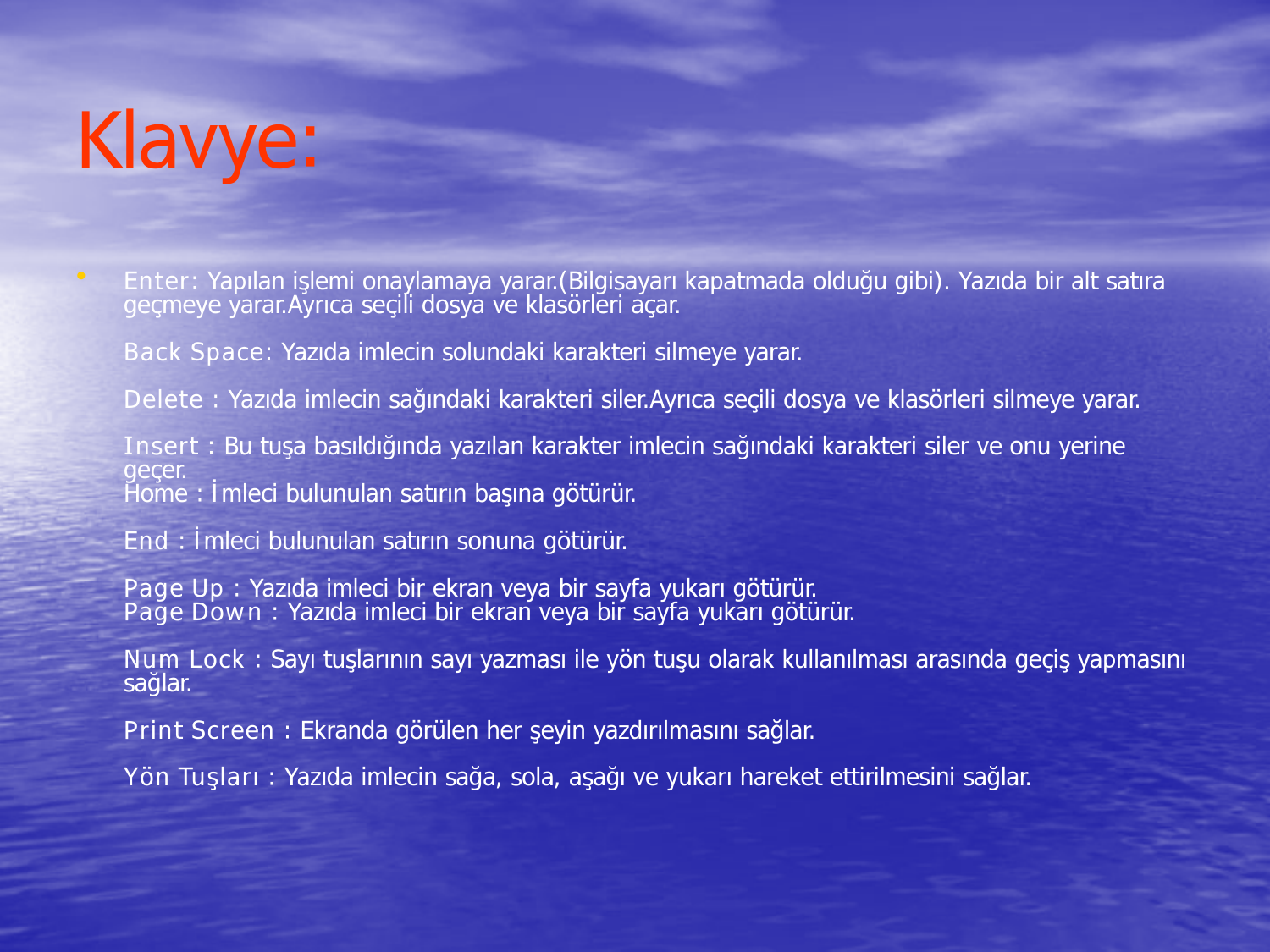

# Klavye:
Enter: Yapılan işlemi onaylamaya yarar.(Bilgisayarı kapatmada olduğu gibi). Yazıda bir alt satıra geçmeye yarar.Ayrıca seçili dosya ve klasörleri açar.
Back Space: Yazıda imlecin solundaki karakteri silmeye yarar.
Delete : Yazıda imlecin sağındaki karakteri siler.Ayrıca seçili dosya ve klasörleri silmeye yarar.
Insert : Bu tuşa basıldığında yazılan karakter imlecin sağındaki karakteri siler ve onu yerine geçer.
Home : İmleci bulunulan satırın başına götürür.
End : İmleci bulunulan satırın sonuna götürür.
Page Up : Yazıda imleci bir ekran veya bir sayfa yukarı götürür.
Page Down : Yazıda imleci bir ekran veya bir sayfa yukarı götürür.
Num Lock : Sayı tuşlarının sayı yazması ile yön tuşu olarak kullanılması arasında geçiş yapmasını sağlar.
Print Screen : Ekranda görülen her şeyin yazdırılmasını sağlar.
Yön Tuşları : Yazıda imlecin sağa, sola, aşağı ve yukarı hareket ettirilmesini sağlar.